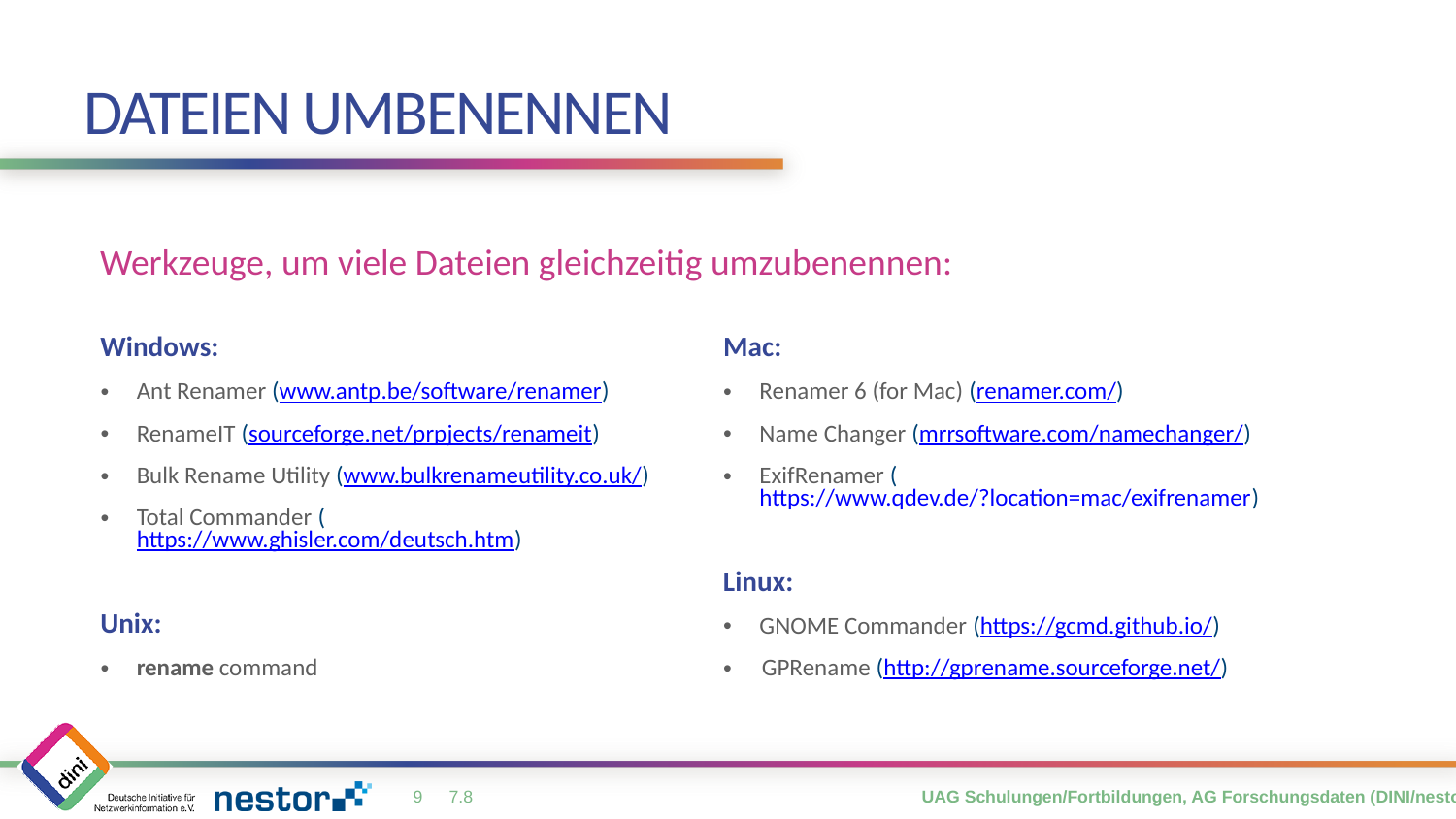

# Dateien Umbenennen
Werkzeuge, um viele Dateien gleichzeitig umzubenennen:
| Windows: Ant Renamer (www.antp.be/software/renamer) RenameIT (sourceforge.net/prpjects/renameit) Bulk Rename Utility (www.bulkrenameutility.co.uk/) Total Commander (https://www.ghisler.com/deutsch.htm) Unix: rename command | Mac: Renamer 6 (for Mac) (renamer.com/) Name Changer (mrrsoftware.com/namechanger/) ExifRenamer (https://www.qdev.de/?location=mac/exifrenamer) Linux: GNOME Commander (https://gcmd.github.io/) GPRename (http://gprename.sourceforge.net/) |
| --- | --- |
9
7.8